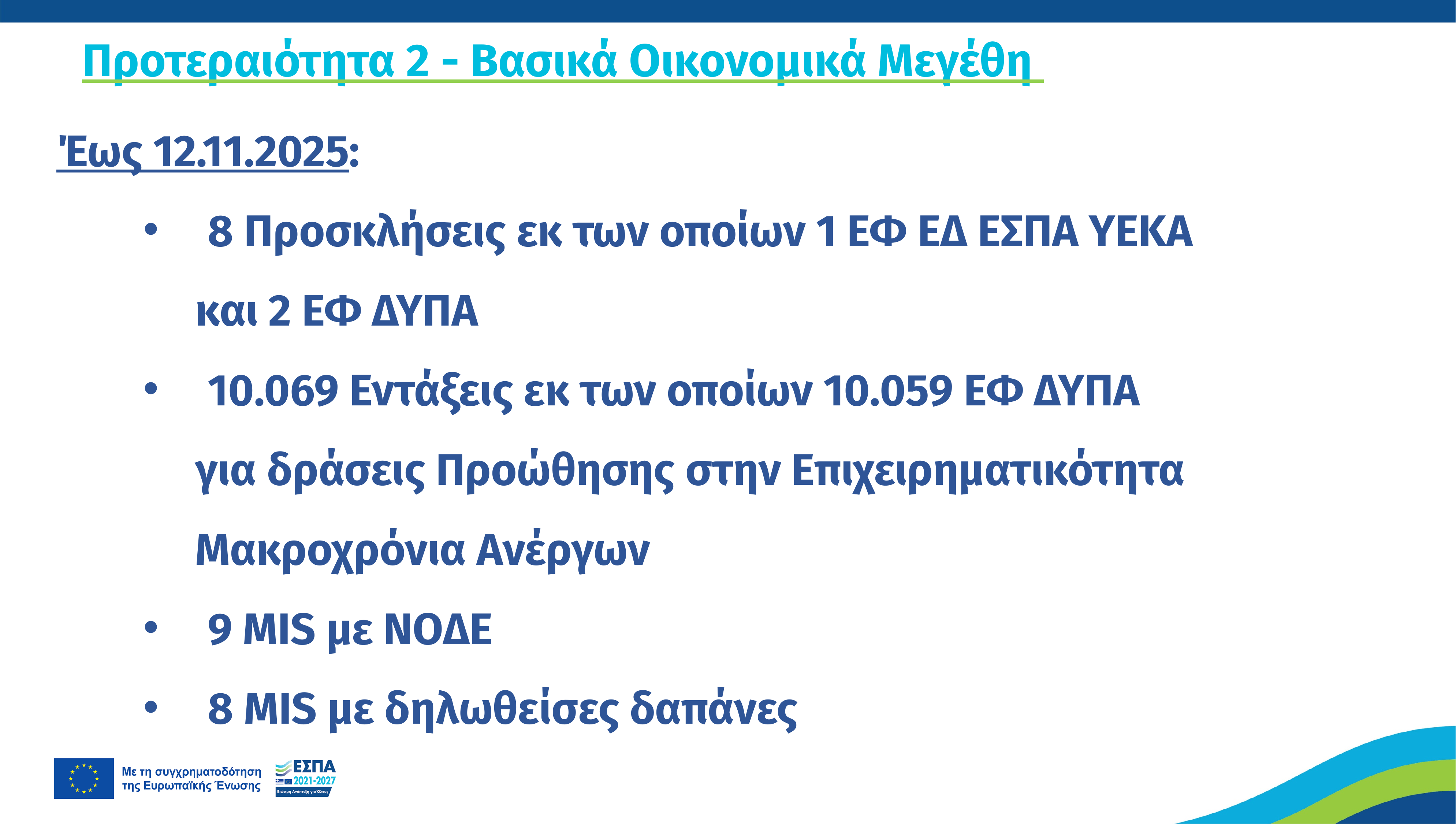

Προτεραιότητα 2 - Βασικά Οικονομικά Μεγέθη
Έως 12.11.2025:
8 Προσκλήσεις εκ των οποίων 1 ΕΦ ΕΔ ΕΣΠΑ ΥΕΚΑ
     και 2 ΕΦ ΔΥΠΑ
10.069 Εντάξεις εκ των οποίων 10.059 ΕΦ ΔΥΠΑ
     για δράσεις Προώθησης στην Επιχειρηματικότητα
     Μακροχρόνια Ανέργων
9 MIS με ΝΟΔΕ
8 MIS με δηλωθείσες δαπάνες